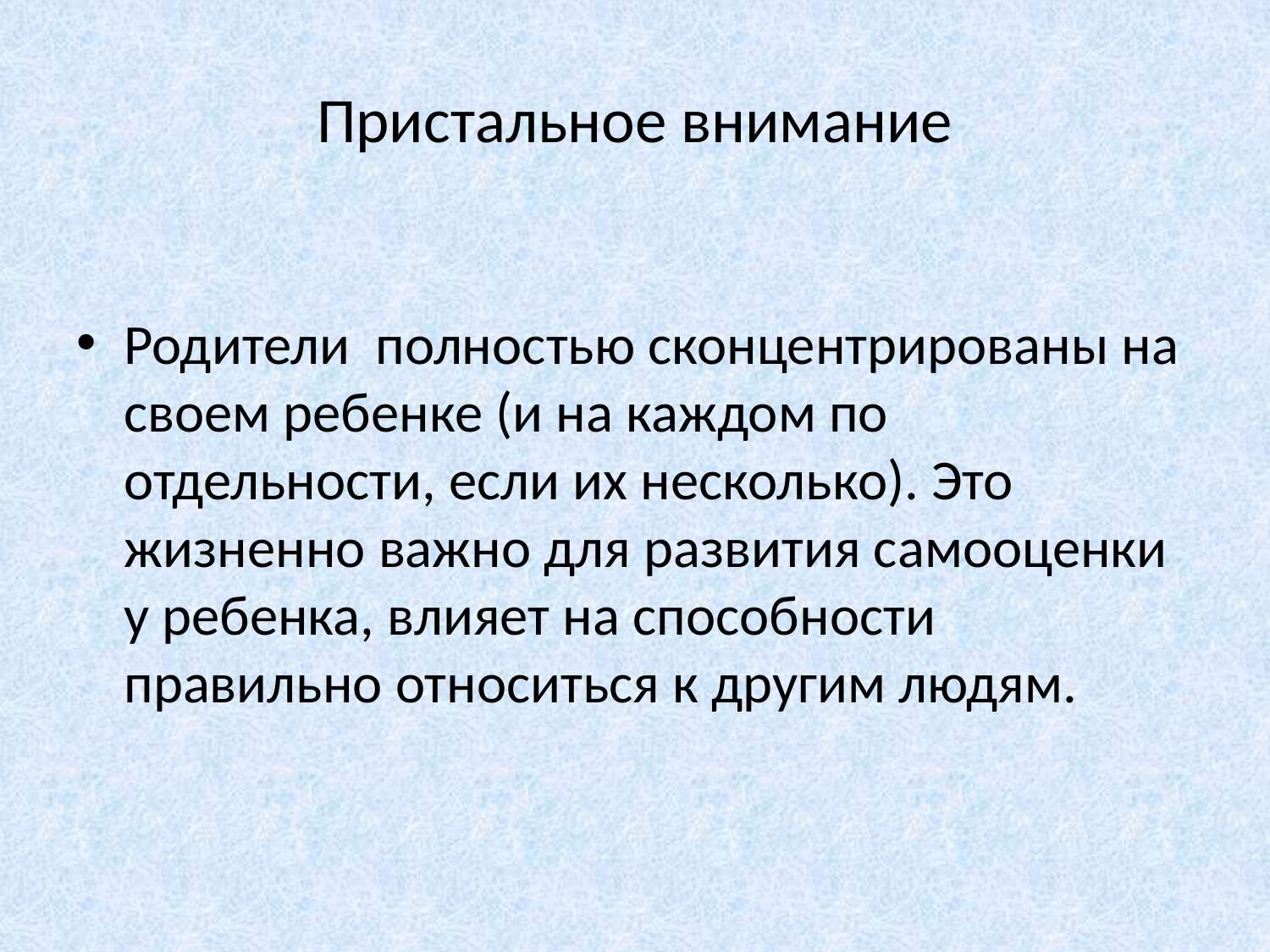

# Пристальное внимание

Родители  полностью сконцентрированы на своем ребенке (и на каждом по отдельности, если их несколько). Это жизненно важно для развития самооценки у ребенка, влияет на способности правильно относиться к другим людям.